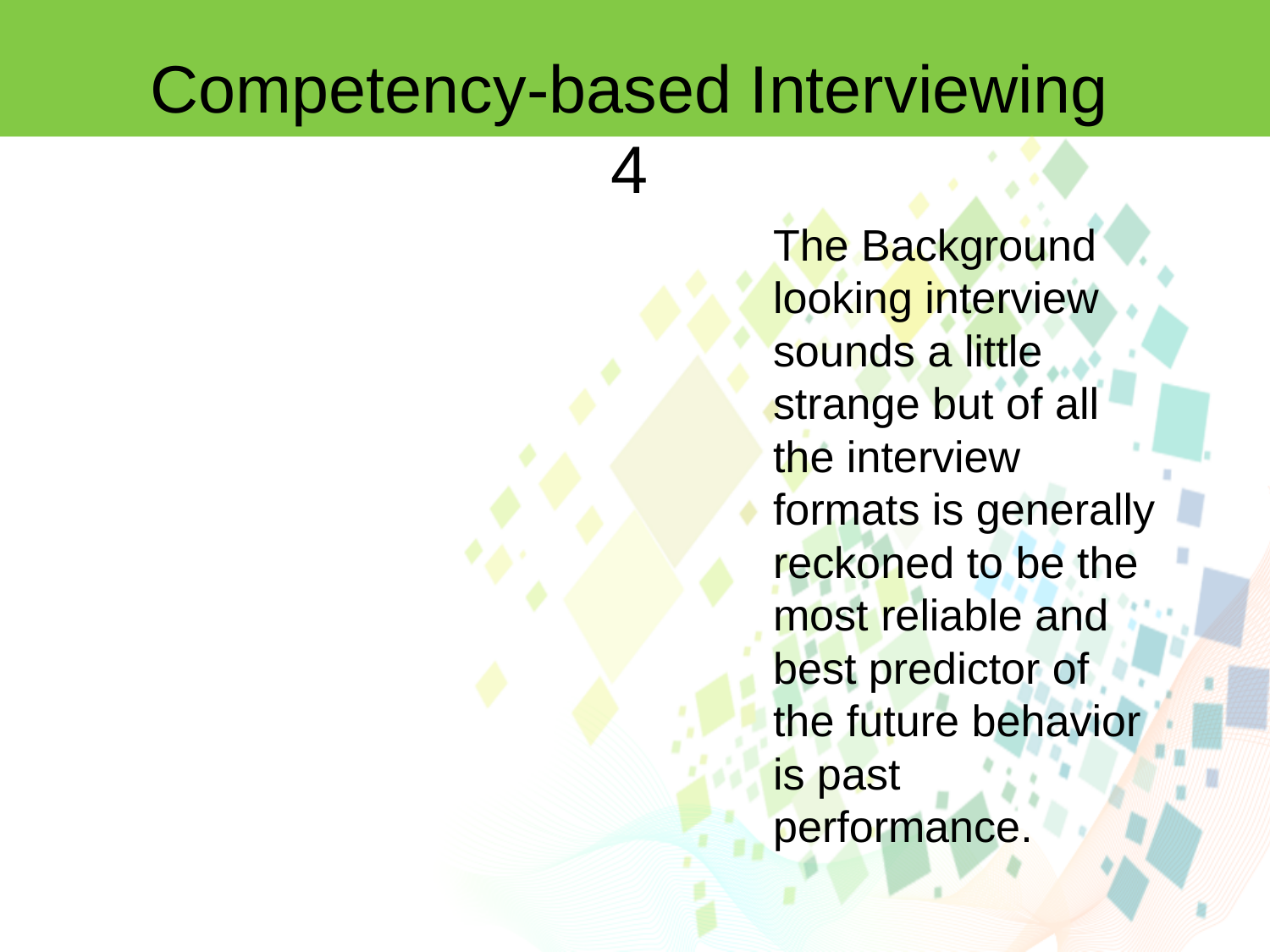

Competency-based Interviewing 4
The Background looking interview sounds a little strange but of all the interview formats is generally reckoned to be the most reliable and best predictor of the future behavior is past performance.